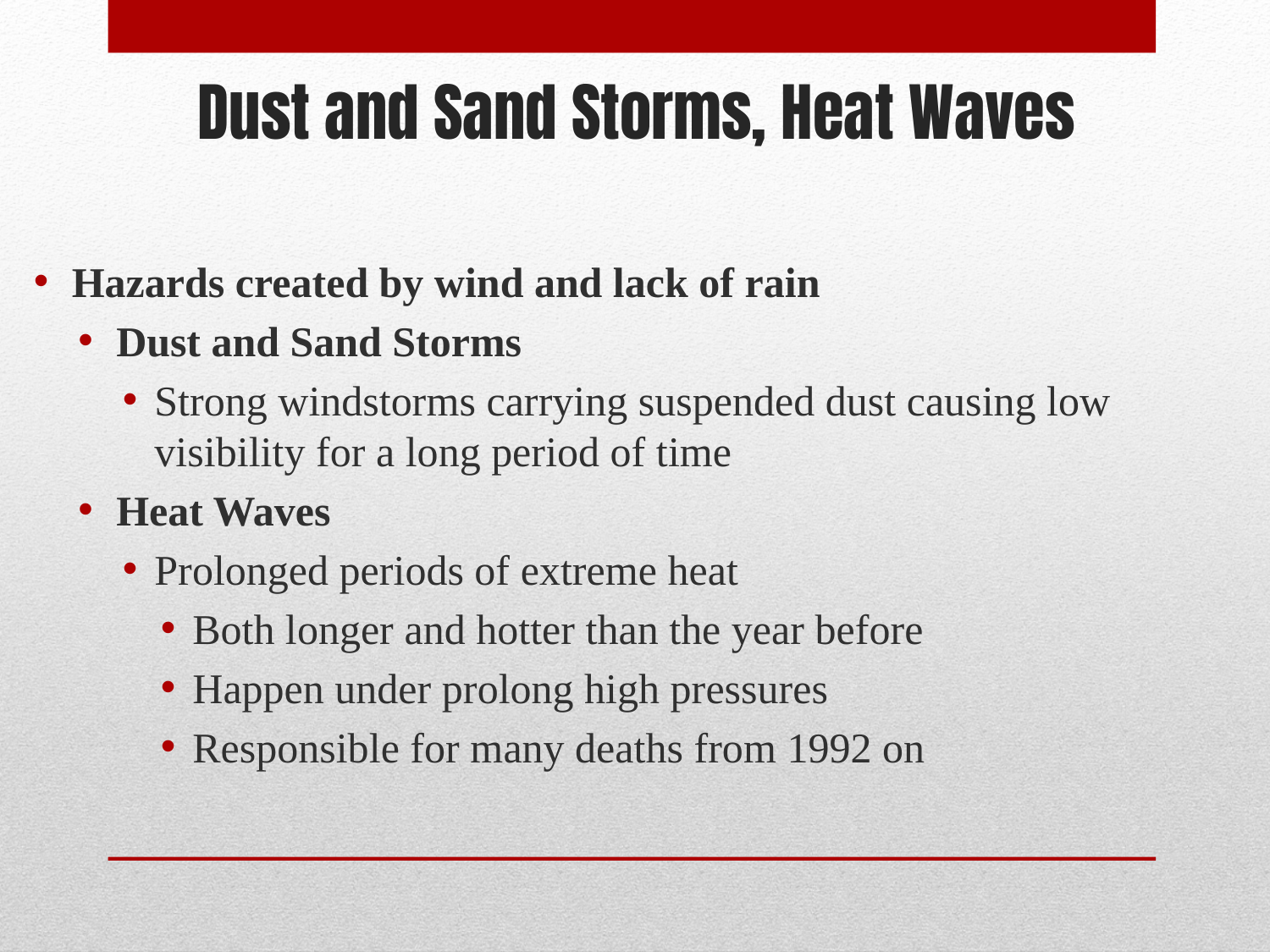

Dust and Sand Storms, Heat Waves
Hazards created by wind and lack of rain
Dust and Sand Storms
Strong windstorms carrying suspended dust causing low visibility for a long period of time
Heat Waves
Prolonged periods of extreme heat
Both longer and hotter than the year before
Happen under prolong high pressures
Responsible for many deaths from 1992 on